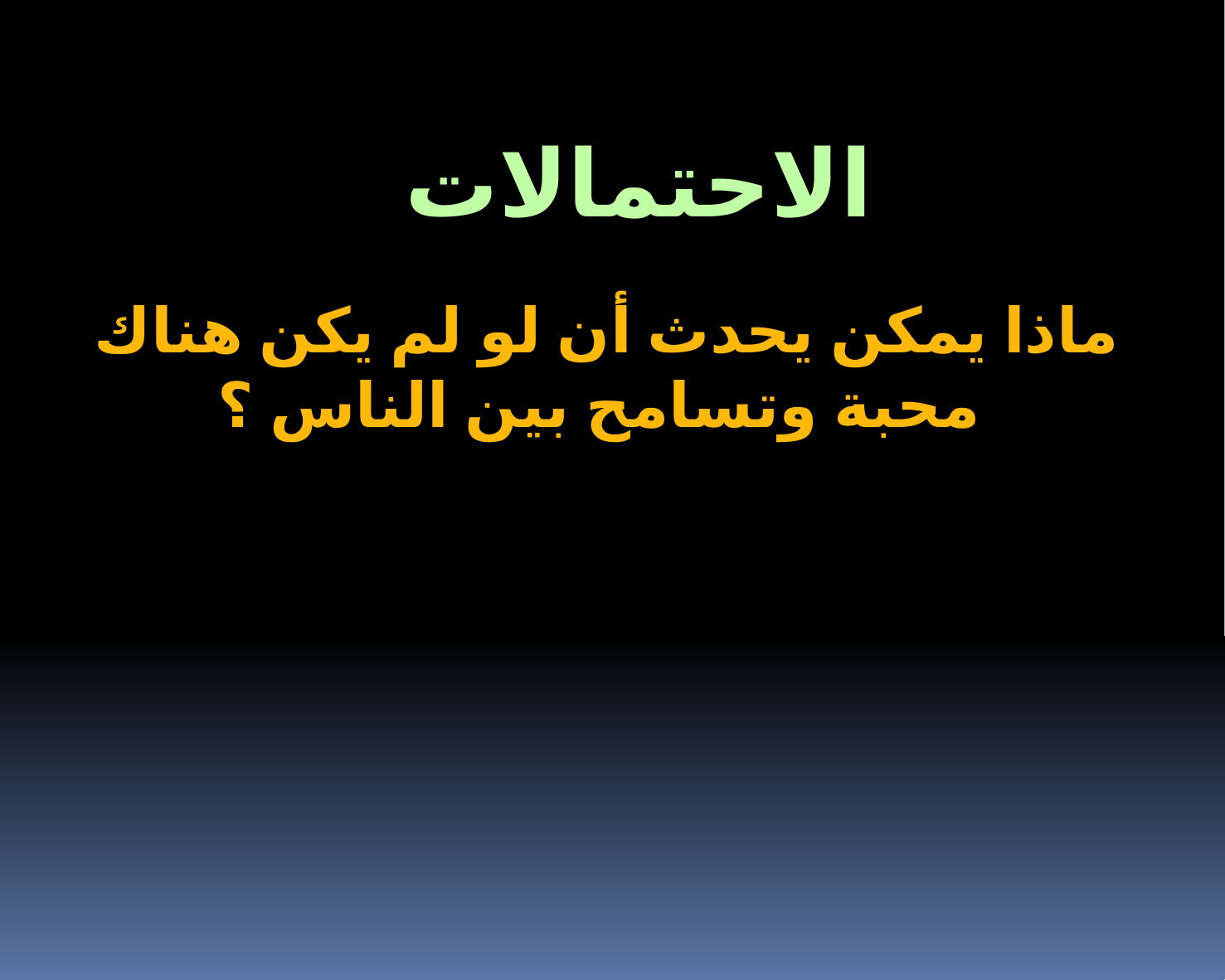

الاحتمالات
ماذا يمكن يحدث أن لو لم يكن هناك
 محبة وتسامح بين الناس ؟